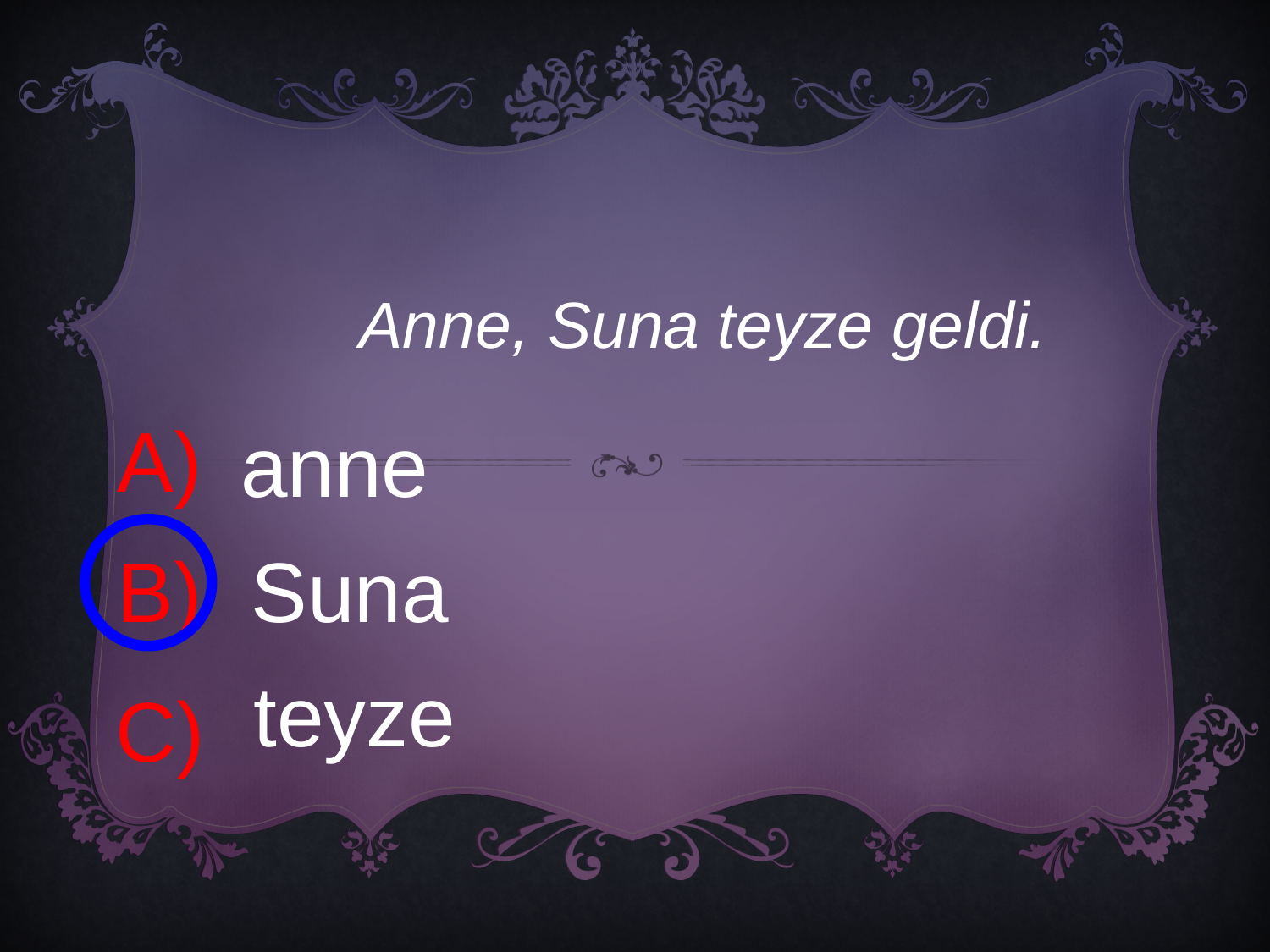

Anne, Suna teyze geldi.
A)
anne

B)
Suna
teyze
C)